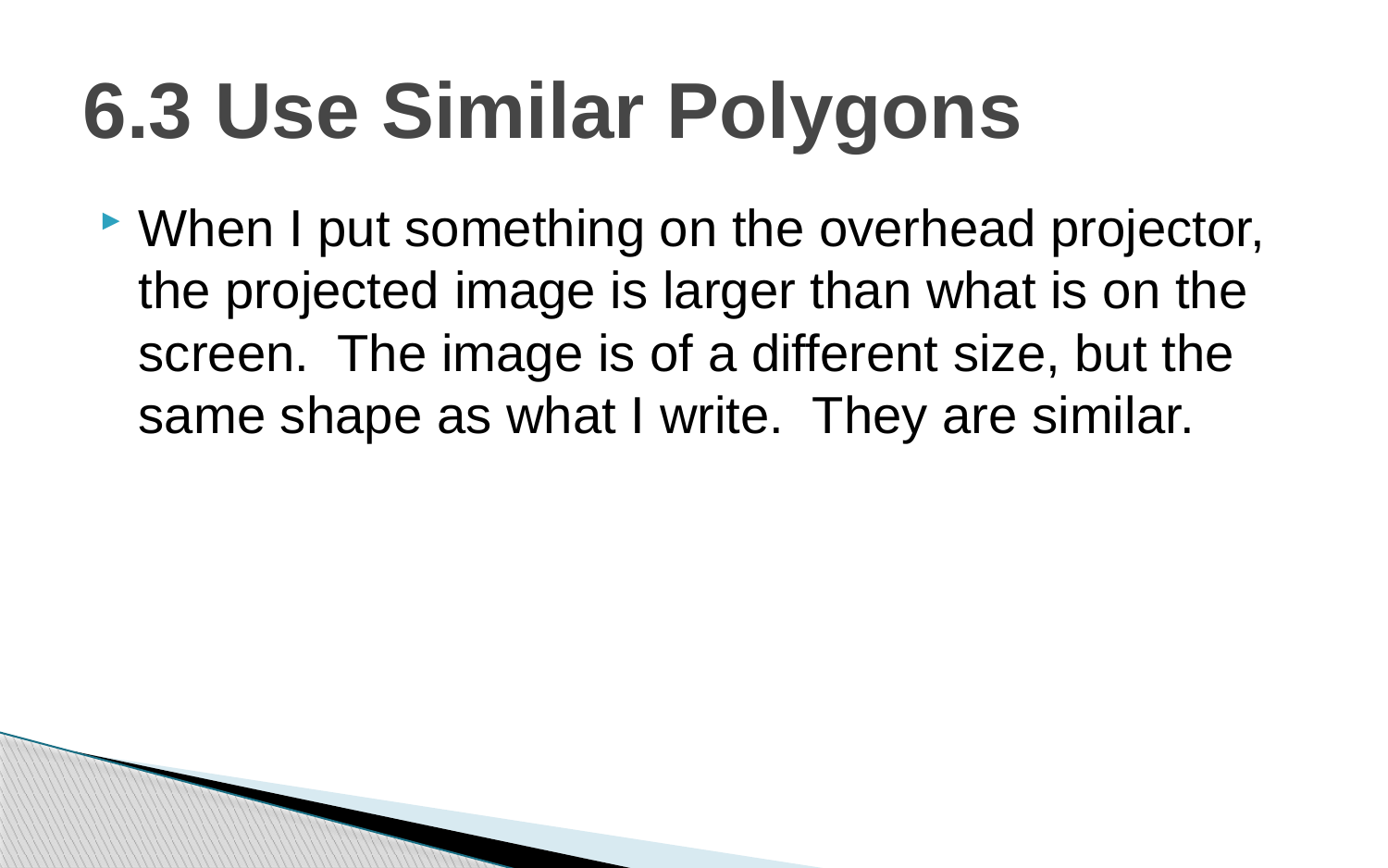

# 6.3 Use Similar Polygons
When I put something on the overhead projector, the projected image is larger than what is on the screen.  The image is of a different size, but the same shape as what I write.  They are similar.